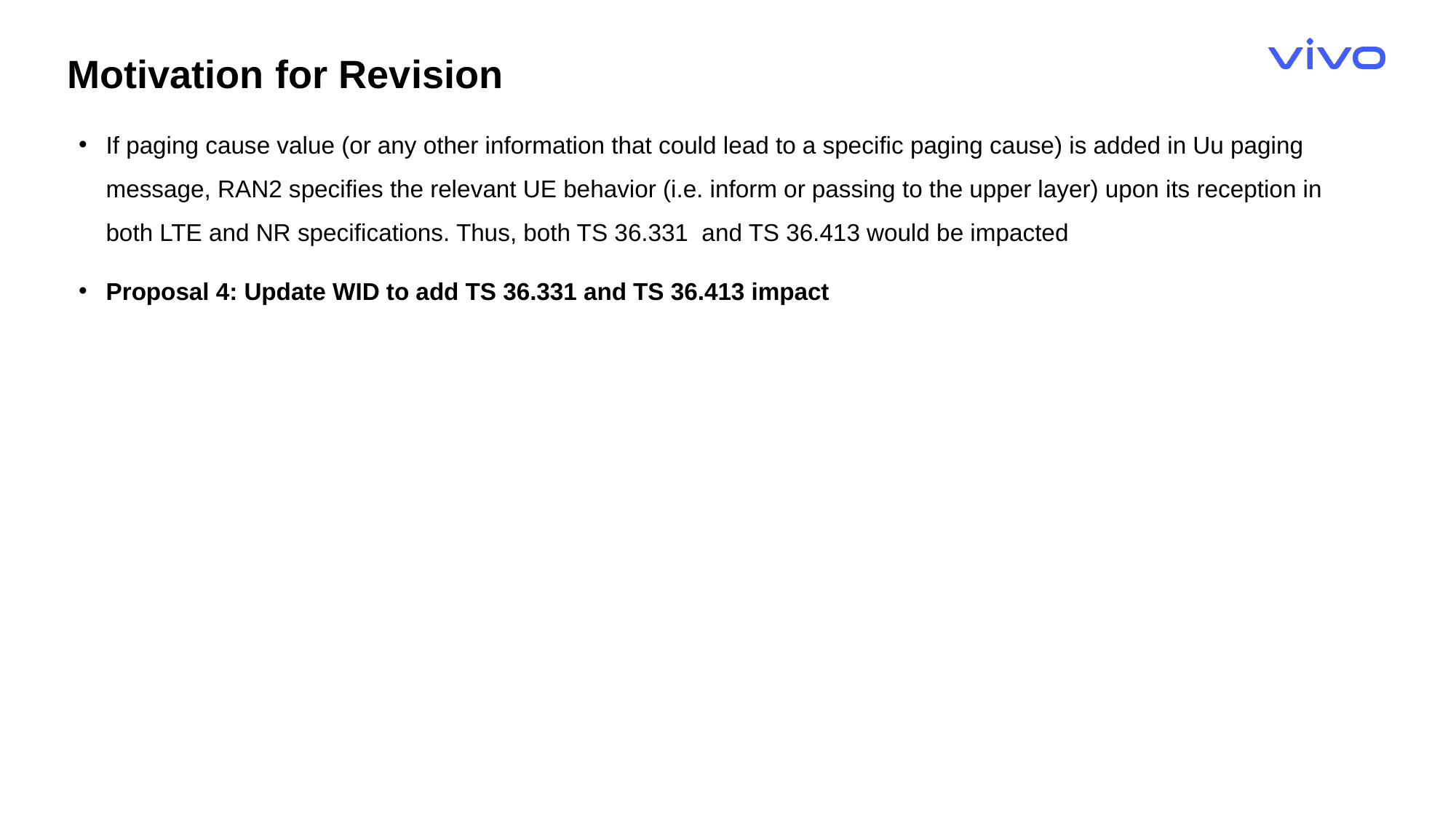

Motivation for Revision
If paging cause value (or any other information that could lead to a specific paging cause) is added in Uu paging message, RAN2 specifies the relevant UE behavior (i.e. inform or passing to the upper layer) upon its reception in both LTE and NR specifications. Thus, both TS 36.331  and TS 36.413 would be impacted
Proposal 4: Update WID to add TS 36.331 and TS 36.413 impact